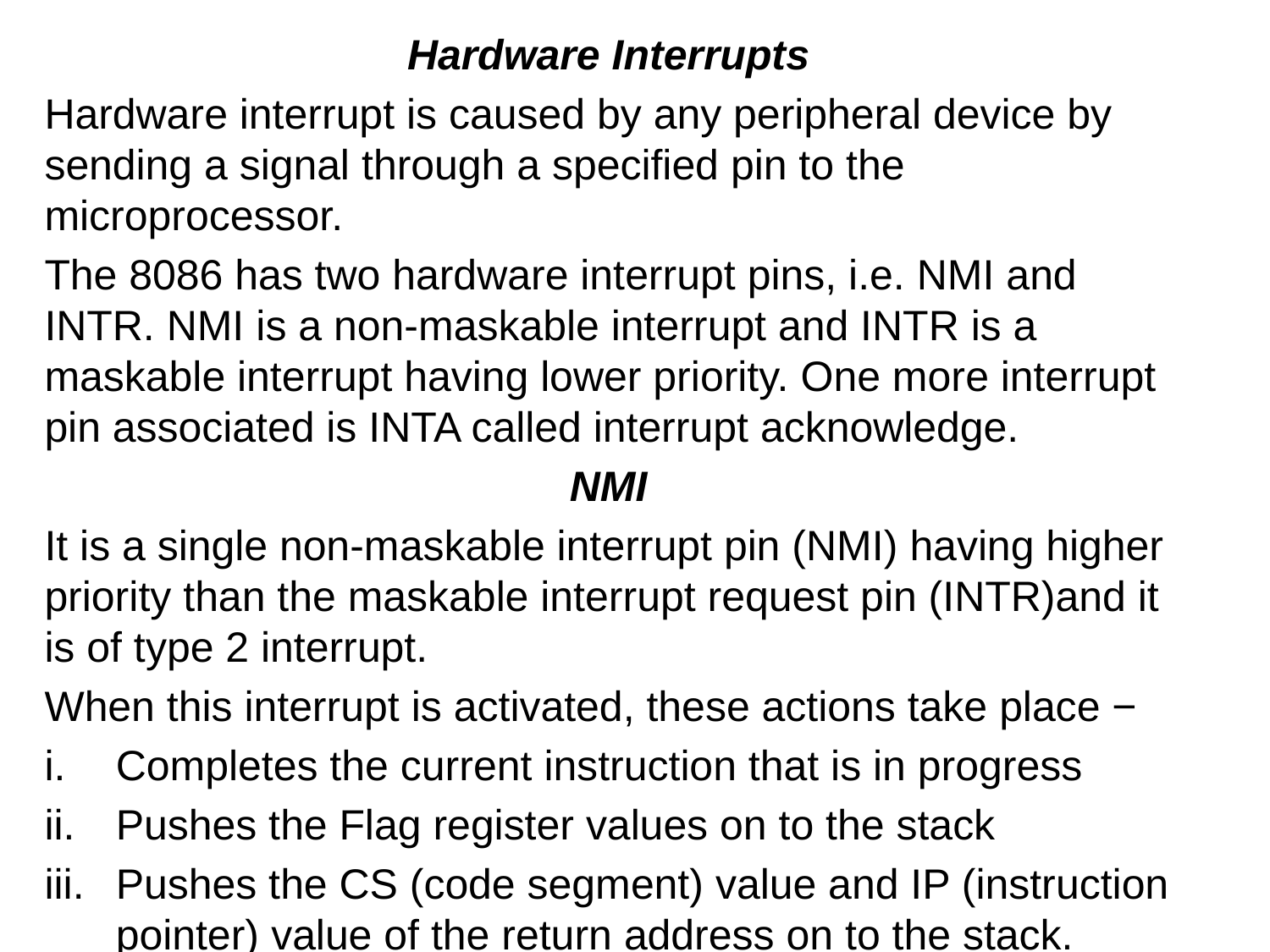

Hardware Interrupts
Hardware interrupt is caused by any peripheral device by sending a signal through a specified pin to the microprocessor.
The 8086 has two hardware interrupt pins, i.e. NMI and INTR. NMI is a non-maskable interrupt and INTR is a maskable interrupt having lower priority. One more interrupt pin associated is INTA called interrupt acknowledge.
NMI
It is a single non-maskable interrupt pin (NMI) having higher priority than the maskable interrupt request pin (INTR)and it is of type 2 interrupt.
When this interrupt is activated, these actions take place −
Completes the current instruction that is in progress
Pushes the Flag register values on to the stack
Pushes the CS (code segment) value and IP (instruction pointer) value of the return address on to the stack.